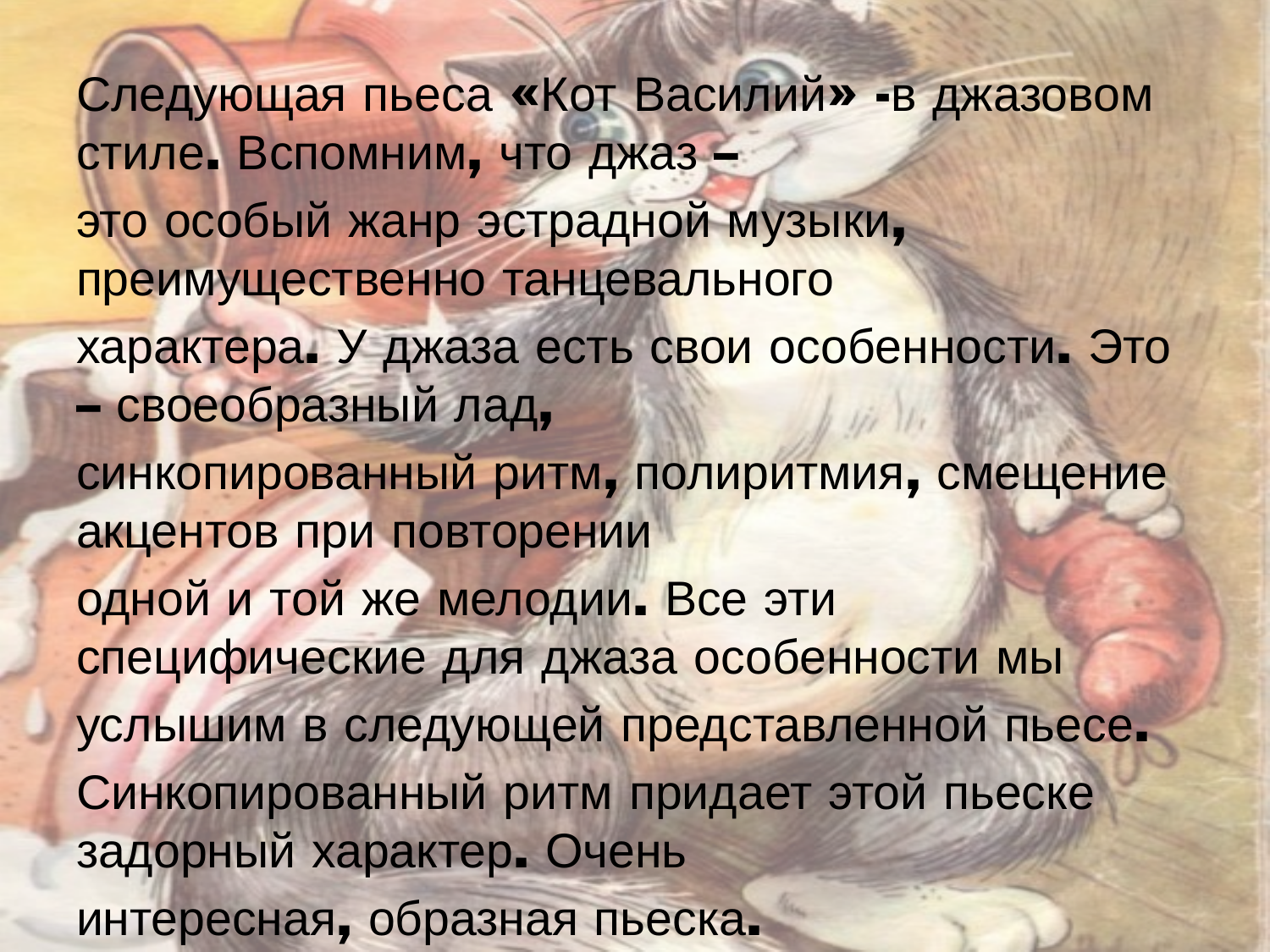

Следующая пьеса «Кот Василий» -в джазовом стиле. Вспомним, что джаз –
это особый жанр эстрадной музыки, преимущественно танцевального
характера. У джаза есть свои особенности. Это – своеобразный лад,
синкопированный ритм, полиритмия, смещение акцентов при повторении
одной и той же мелодии. Все эти специфические для джаза особенности мы
услышим в следующей представленной пьесе.
Синкопированный ритм придает этой пьеске задорный характер. Очень
интересная, образная пьеска.